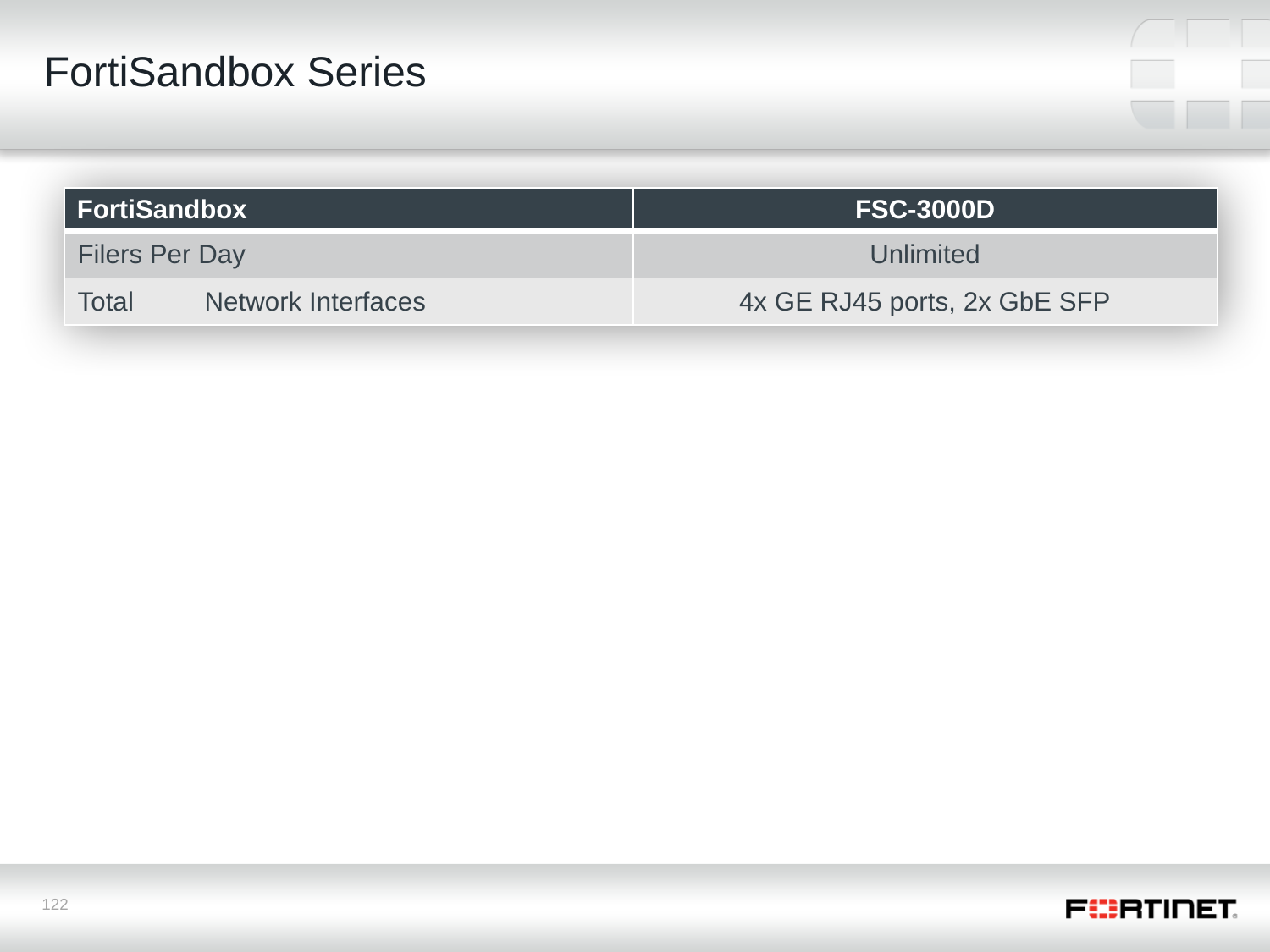

# FortiSandbox Series
| FortiSandbox | FSC-3000D |
| --- | --- |
| Filers Per Day | Unlimited |
| Total Network Interfaces | 4x GE RJ45 ports, 2x GbE SFP |